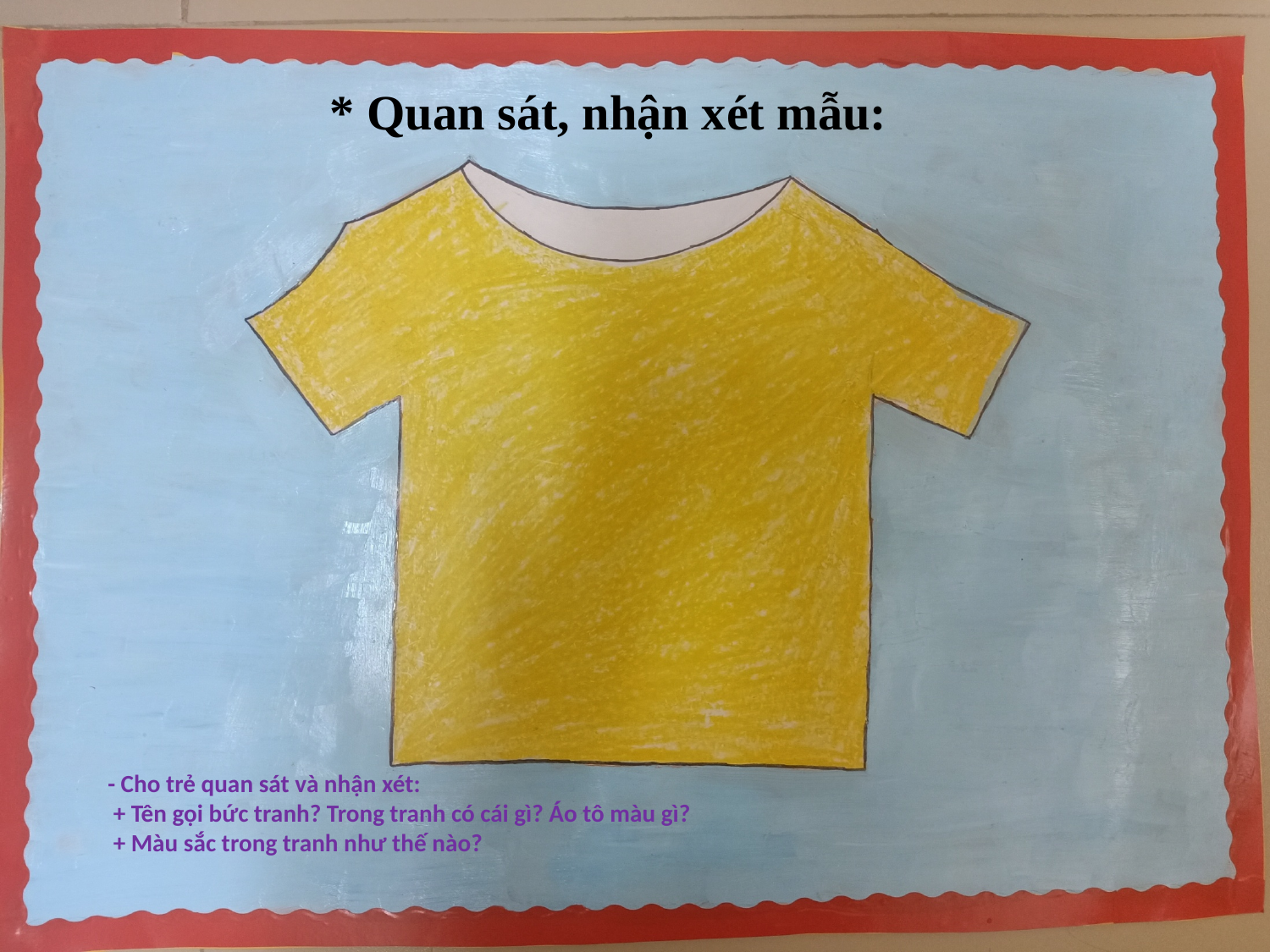

* Quan sát, nhận xét mẫu:
- Cho trẻ quan sát và nhận xét:
 + Tên gọi bức tranh? Trong tranh có cái gì? Áo tô màu gì?
 + Màu sắc trong tranh như thế nào?